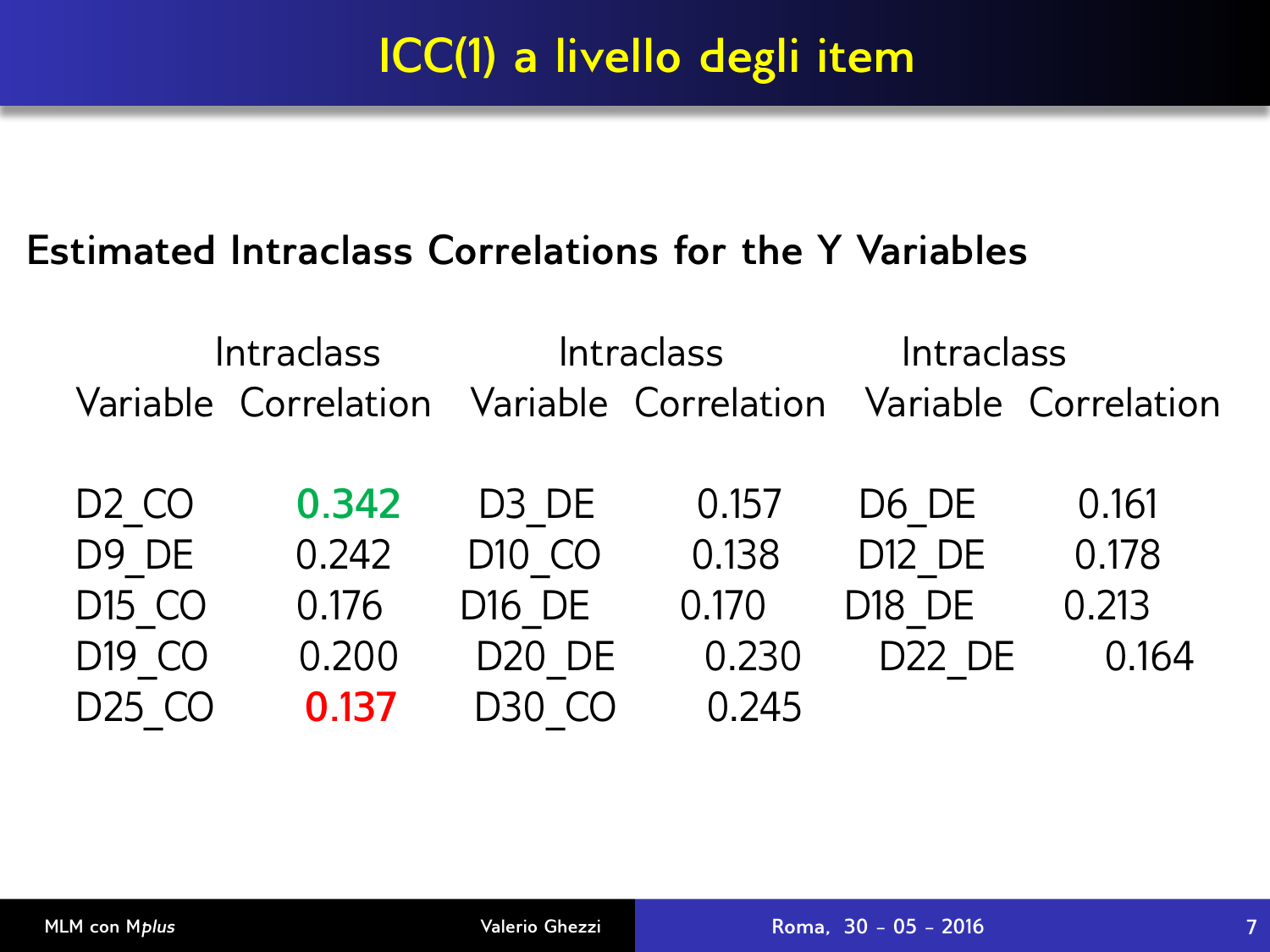

# ICC(1) a livello degli item
 Estimated Intraclass Correlations for the Y Variables

                Intraclass              Intraclass              Intraclass
     Variable  Correlation   Variable  Correlation   Variable  Correlation

     D2_CO        0.342      D3_DE        0.157      D6_DE        0.161
     D9_DE        0.242      D10_CO       0.138      D12_DE       0.178
     D15_CO       0.176      D16_DE       0.170      D18_DE       0.213
     D19_CO       0.200      D20_DE       0.230      D22_DE       0.164
     D25_CO       0.137      D30_CO       0.245
  MLM con Mplus                                                  Valerio Ghezzi
Roma,  30 – 05 – 2016
7